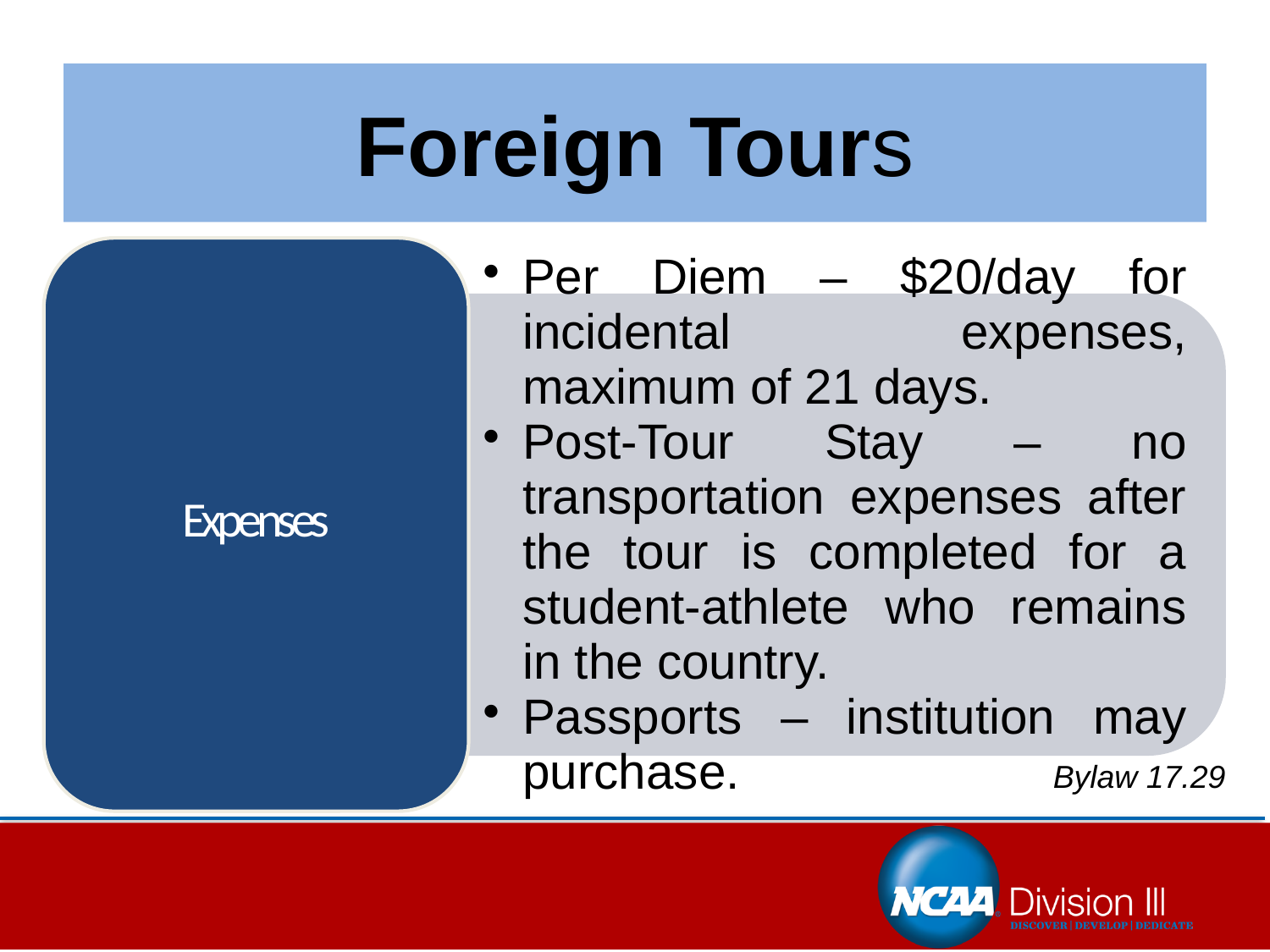

# Foreign Tours
Expenses
Per Diem – $20/day for incidental expenses, maximum of 21 days.
Post-Tour Stay – no transportation expenses after the tour is completed for a student-athlete who remains in the country.
Bylaw 17.29